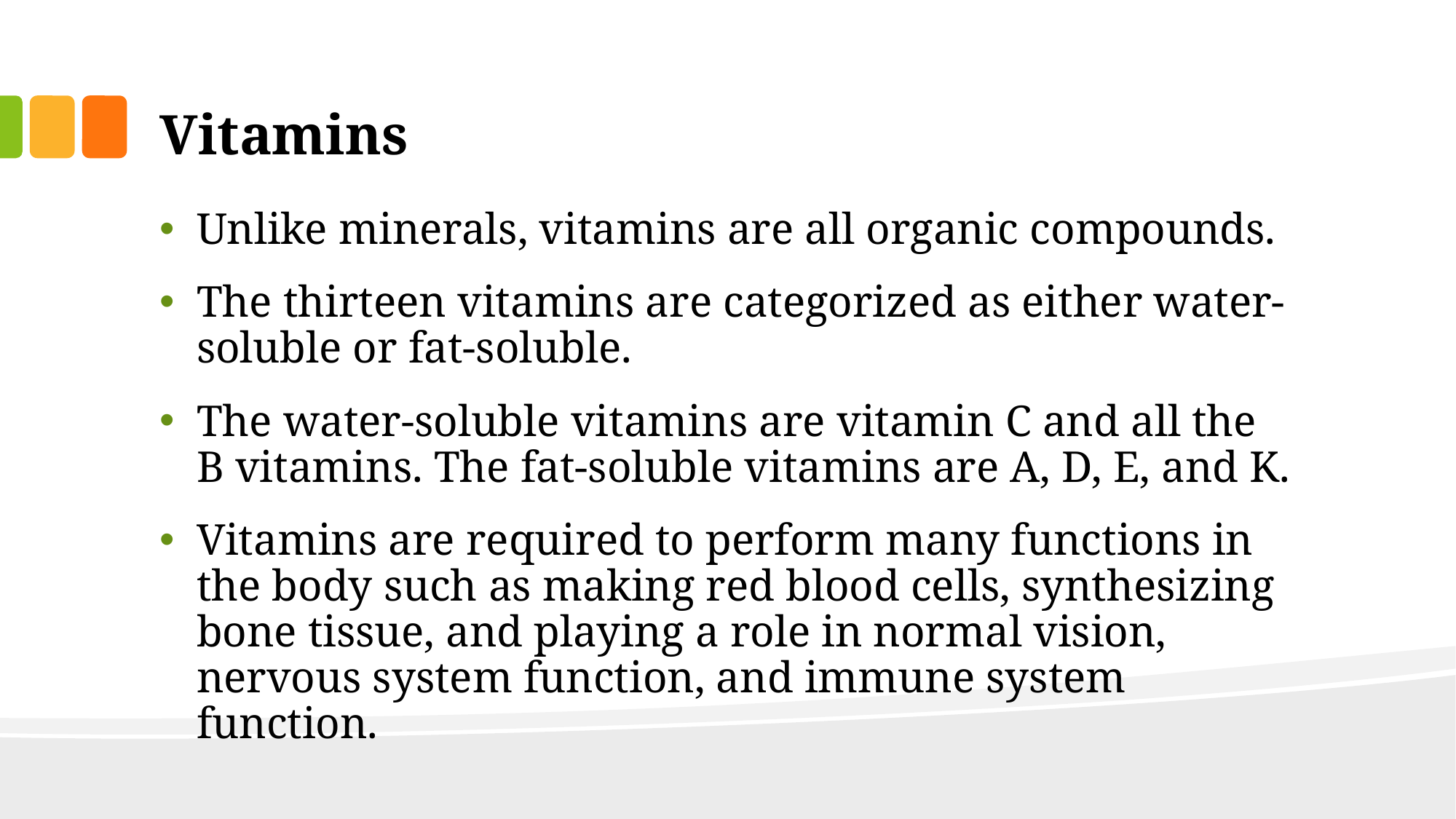

# Vitamins
Unlike minerals, vitamins are all organic compounds.
The thirteen vitamins are categorized as either water-soluble or fat-soluble.
The water-soluble vitamins are vitamin C and all the B vitamins. The fat-soluble vitamins are A, D, E, and K.
Vitamins are required to perform many functions in the body such as making red blood cells, synthesizing bone tissue, and playing a role in normal vision, nervous system function, and immune system function.